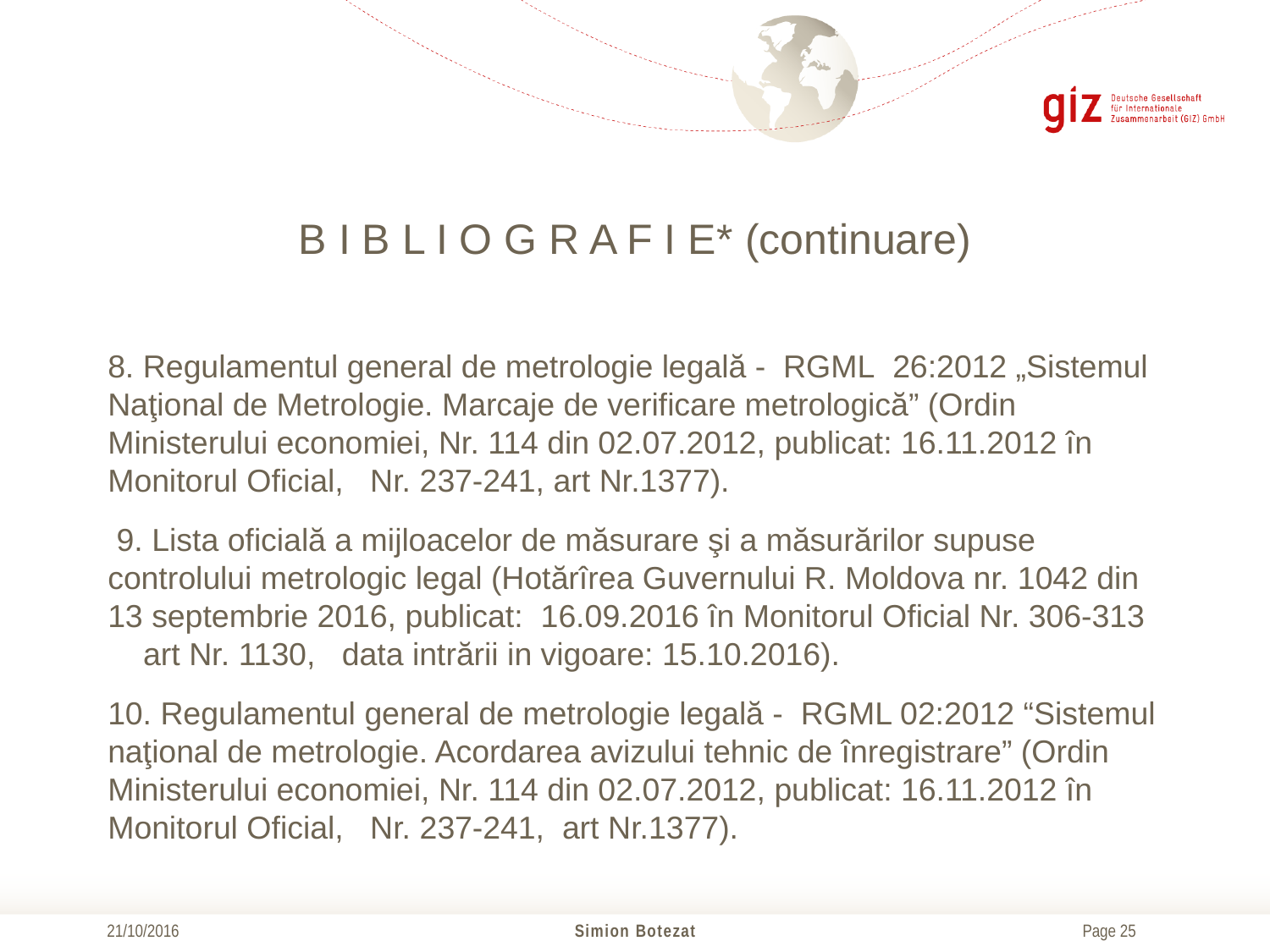

# B I B L I O G R A F I E* (continuare)
8. Regulamentul general de metrologie legală -  RGML  26:2012 „Sistemul Naţional de Metrologie. Marcaje de verificare metrologică” (Ordin Ministerului economiei, Nr. 114 din 02.07.2012, publicat: 16.11.2012 în Monitorul Oficial,   Nr. 237-241, art Nr.1377).
 9. Lista oficială a mijloacelor de măsurare şi a măsurărilor supuse controlului metrologic legal (Hotărîrea Guvernului R. Moldova nr. 1042 din 13 septembrie 2016, publicat:  16.09.2016 în Monitorul Oficial Nr. 306-313     art Nr. 1130,   data intrării in vigoare: 15.10.2016).
10. Regulamentul general de metrologie legală -  RGML 02:2012 “Sistemul naţional de metrologie. Acordarea avizului tehnic de înregistrare” (Ordin Ministerului economiei, Nr. 114 din 02.07.2012, publicat: 16.11.2012 în Monitorul Oficial,   Nr. 237-241,  art Nr.1377).

21/10/2016
Simion Botezat